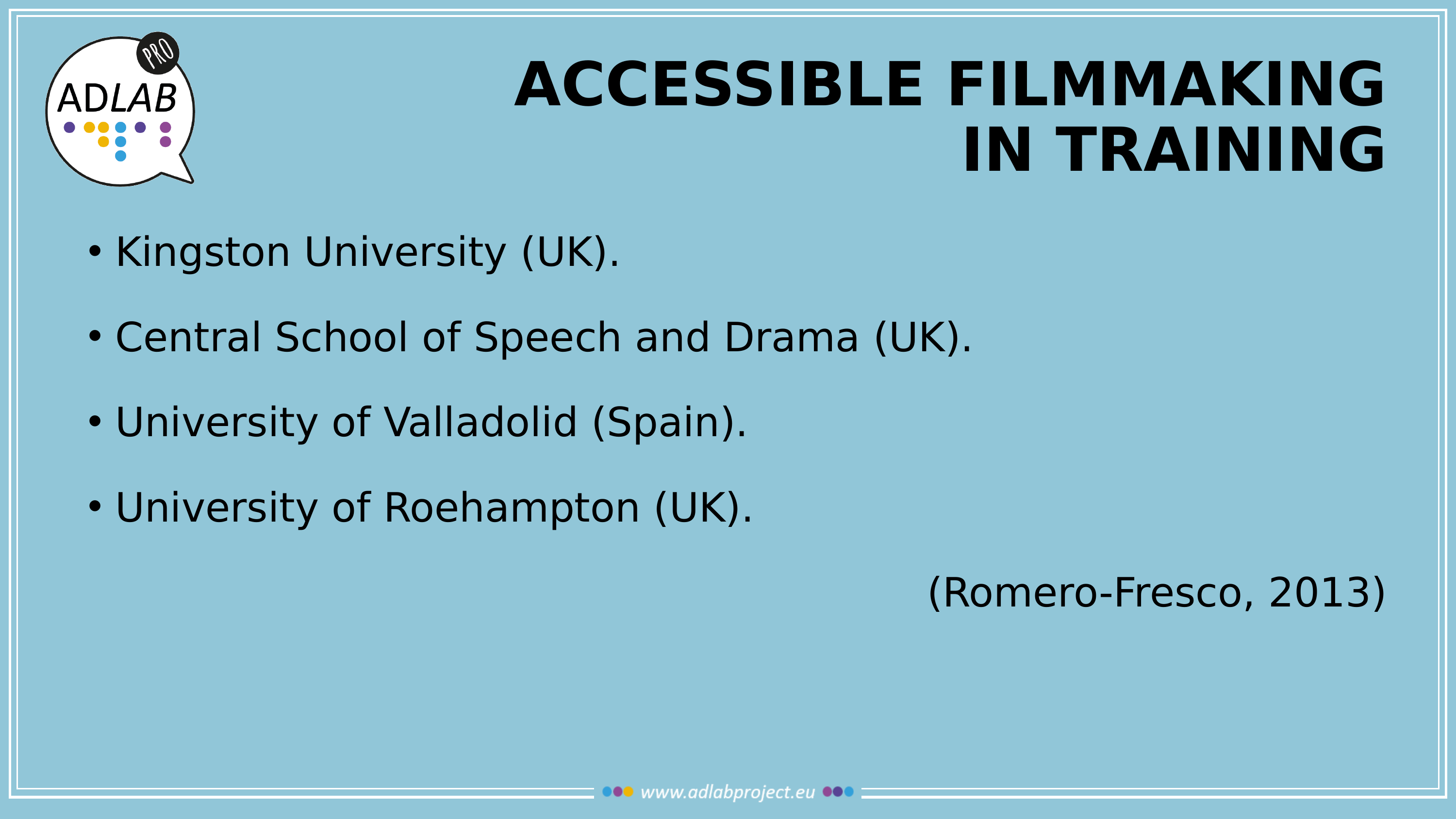

# Accessible filmmaking in training
 Kingston University (UK).
 Central School of Speech and Drama (UK).
 University of Valladolid (Spain).
 University of Roehampton (UK).
		(Romero-Fresco, 2013)